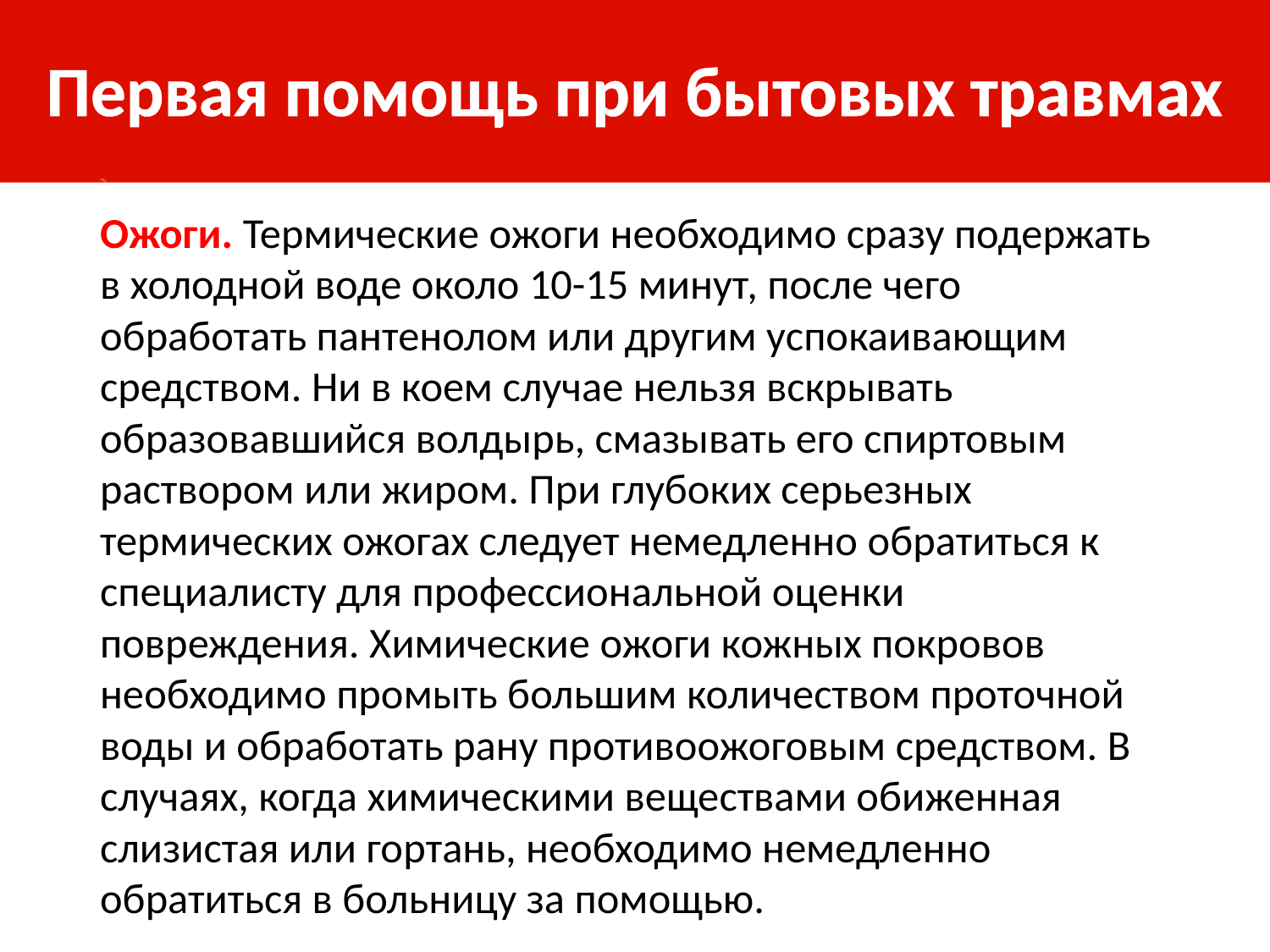

# Первая помощь при бытовых травмах
Ожоги. Термические ожоги необходимо сразу подержать в холодной воде около 10-15 минут, после чего обработать пантенолом или другим успокаивающим средством. Ни в коем случае нельзя вскрывать образовавшийся волдырь, смазывать его спиртовым раствором или жиром. При глубоких серьезных термических ожогах следует немедленно обратиться к специалисту для профессиональной оценки повреждения. Химические ожоги кожных покровов необходимо промыть большим количеством проточной воды и обработать рану противоожоговым средством. В случаях, когда химическими веществами обиженная слизистая или гортань, необходимо немедленно обратиться в больницу за помощью.